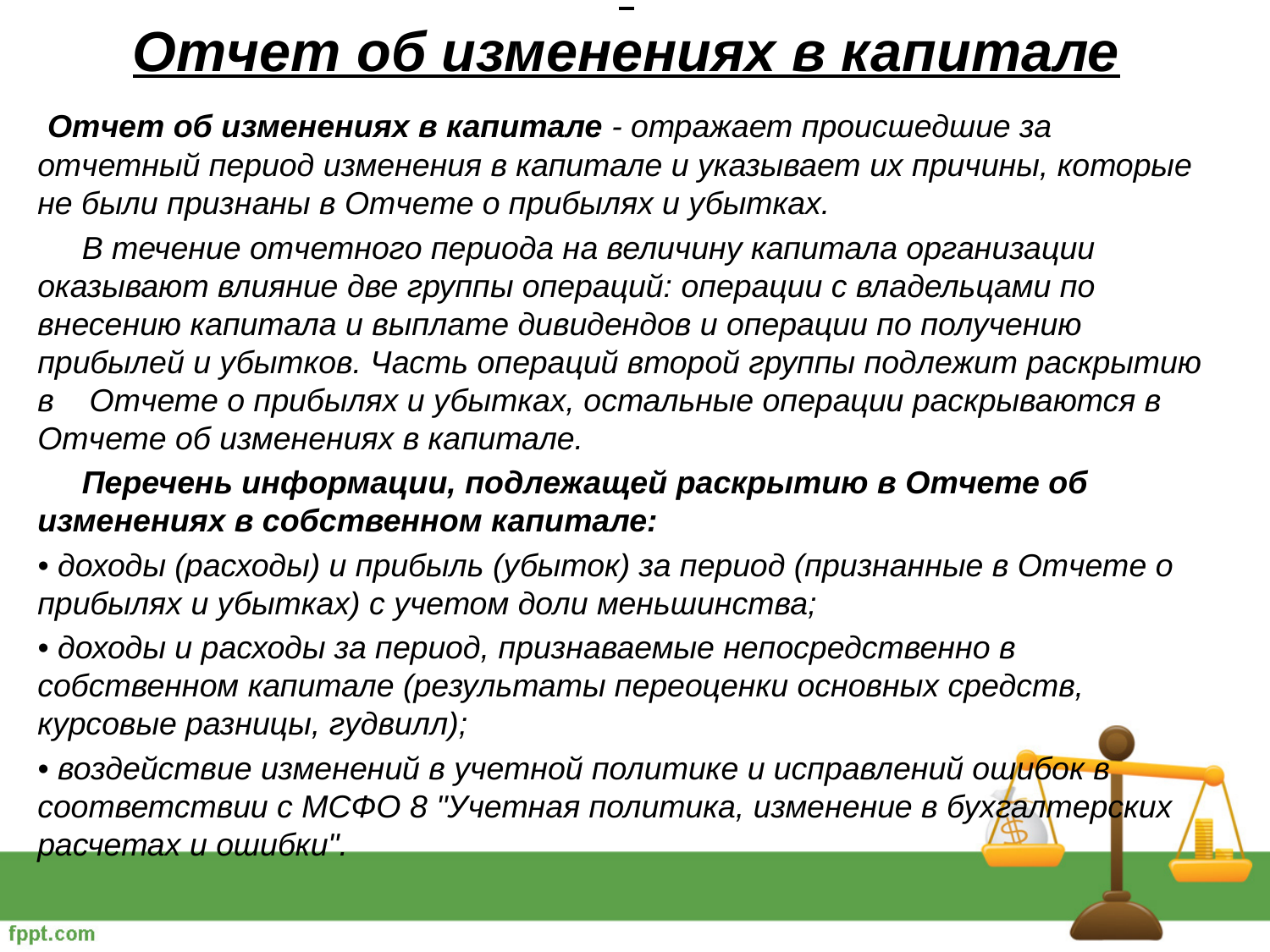

# Отчет об изменениях в капитале
 Отчет об изменениях в капитале - отражает происшедшие за отчетный период изменения в капитале и указывает их причины, которые не были признаны в Отчете о прибылях и убытках.
     В течение отчетного периода на величину капитала организации оказывают влияние две группы операций: операции с владельцами по внесению капитала и выплате дивидендов и операции по получению прибылей и убытков. Часть операций второй группы подлежит раскрытию в    Отчете о прибылях и убытках, остальные операции раскрываются в Отчете об изменениях в капитале.
     Перечень информации, подлежащей раскрытию в Отчете об изменениях в собственном капитале:
• доходы (расходы) и прибыль (убыток) за период (признанные в Отчете о прибылях и убытках) с учетом доли меньшинства;
• доходы и расходы за период, признаваемые непосредственно в собственном капитале (результаты переоценки основных средств, курсовые разницы, гудвилл);
• воздействие изменений в учетной политике и исправлений ошибок в соответствии с МСФО 8 "Учетная политика, изменение в бухгалтерских расчетах и ошибки".